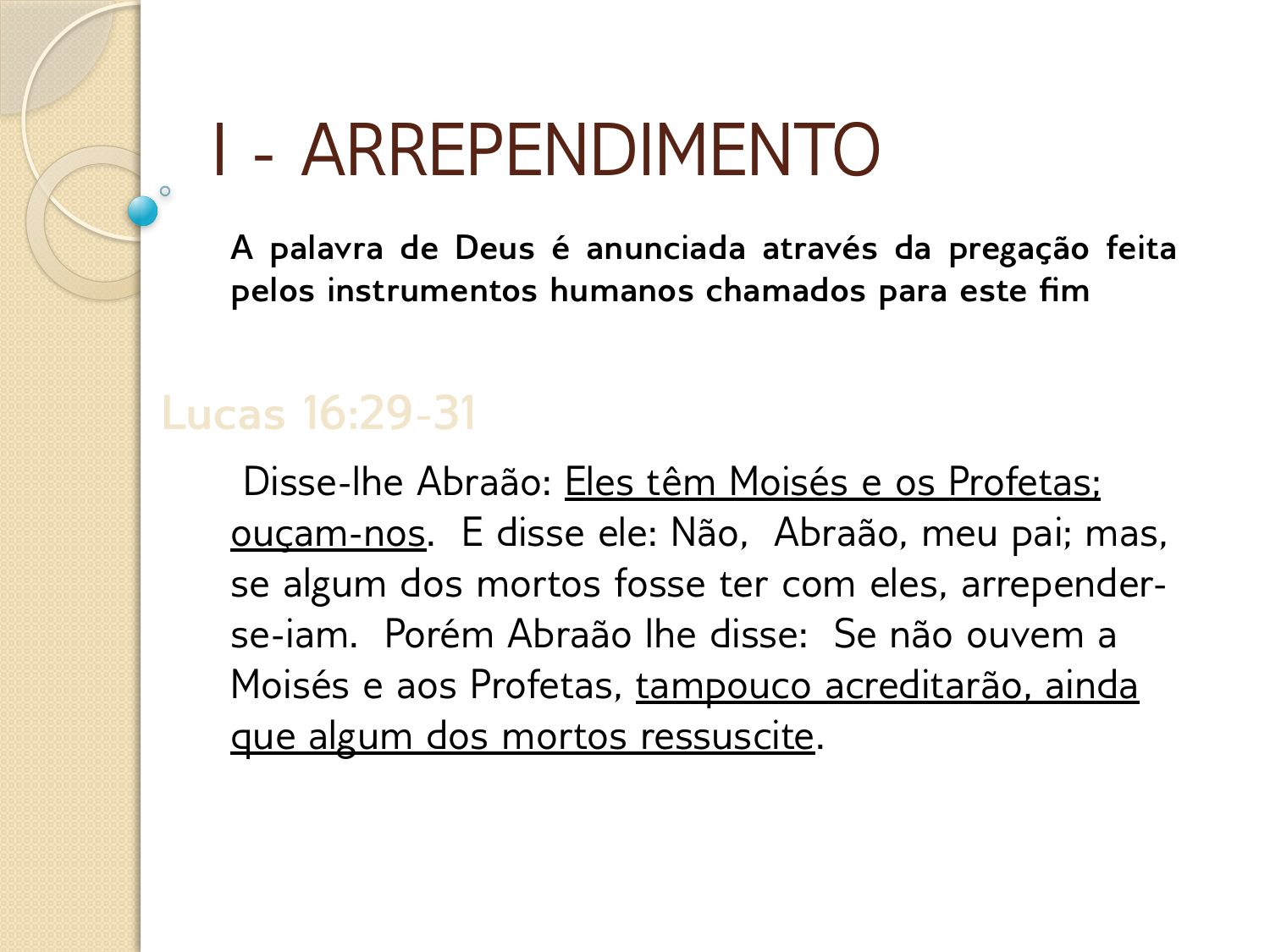

I - ARREPENDIMENTO
A palavra de Deus é anunciada através da pregação feita pelos instrumentos humanos chamados para este fim
Lucas 16:29-31
 Disse-lhe Abraão: Eles têm Moisés e os Profetas; ouçam-nos.  E disse ele: Não,  Abraão, meu pai; mas, se algum dos mortos fosse ter com eles, arrepender-se-iam.  Porém Abraão lhe disse:  Se não ouvem a Moisés e aos Profetas, tampouco acreditarão, ainda que algum dos mortos ressuscite.